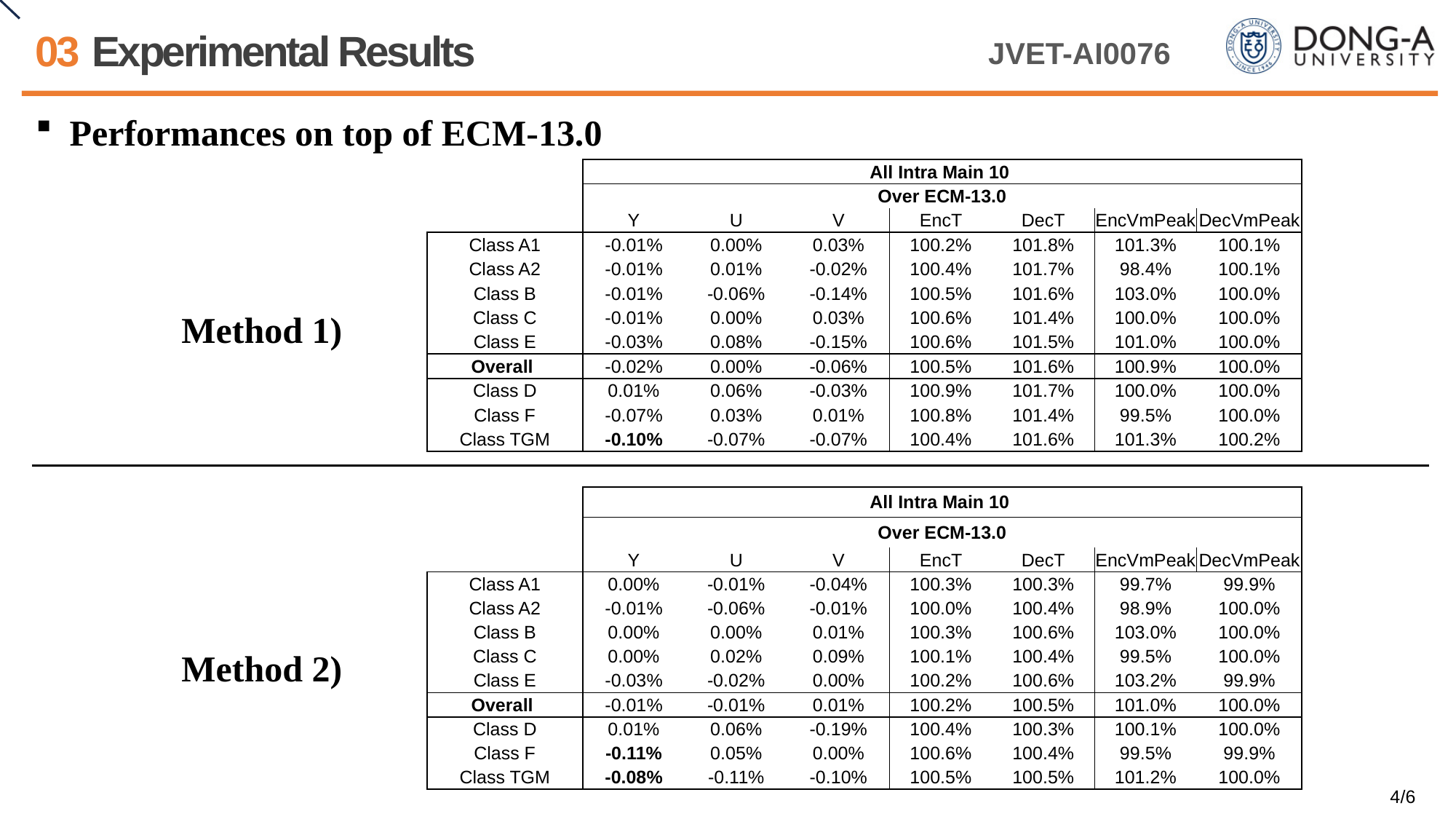

# 03 Experimental Results
Performances on top of ECM-13.0
|  | All Intra Main 10 |  |  |  |  |  |  |
| --- | --- | --- | --- | --- | --- | --- | --- |
|  | Over ECM-13.0 |  |  |  |  |  |  |
|  | Y | U | V | EncT | DecT | EncVmPeak | DecVmPeak |
| Class A1 | -0.01% | 0.00% | 0.03% | 100.2% | 101.8% | 101.3% | 100.1% |
| Class A2 | -0.01% | 0.01% | -0.02% | 100.4% | 101.7% | 98.4% | 100.1% |
| Class B | -0.01% | -0.06% | -0.14% | 100.5% | 101.6% | 103.0% | 100.0% |
| Class C | -0.01% | 0.00% | 0.03% | 100.6% | 101.4% | 100.0% | 100.0% |
| Class E | -0.03% | 0.08% | -0.15% | 100.6% | 101.5% | 101.0% | 100.0% |
| Overall | -0.02% | 0.00% | -0.06% | 100.5% | 101.6% | 100.9% | 100.0% |
| Class D | 0.01% | 0.06% | -0.03% | 100.9% | 101.7% | 100.0% | 100.0% |
| Class F | -0.07% | 0.03% | 0.01% | 100.8% | 101.4% | 99.5% | 100.0% |
| Class TGM | -0.10% | -0.07% | -0.07% | 100.4% | 101.6% | 101.3% | 100.2% |
Method 1)
|  | All Intra Main 10 |  |  |  |  |  |  |
| --- | --- | --- | --- | --- | --- | --- | --- |
|  | Over ECM-13.0 |  |  |  |  |  |  |
|  | Y | U | V | EncT | DecT | EncVmPeak | DecVmPeak |
| Class A1 | 0.00% | -0.01% | -0.04% | 100.3% | 100.3% | 99.7% | 99.9% |
| Class A2 | -0.01% | -0.06% | -0.01% | 100.0% | 100.4% | 98.9% | 100.0% |
| Class B | 0.00% | 0.00% | 0.01% | 100.3% | 100.6% | 103.0% | 100.0% |
| Class C | 0.00% | 0.02% | 0.09% | 100.1% | 100.4% | 99.5% | 100.0% |
| Class E | -0.03% | -0.02% | 0.00% | 100.2% | 100.6% | 103.2% | 99.9% |
| Overall | -0.01% | -0.01% | 0.01% | 100.2% | 100.5% | 101.0% | 100.0% |
| Class D | 0.01% | 0.06% | -0.19% | 100.4% | 100.3% | 100.1% | 100.0% |
| Class F | -0.11% | 0.05% | 0.00% | 100.6% | 100.4% | 99.5% | 99.9% |
| Class TGM | -0.08% | -0.11% | -0.10% | 100.5% | 100.5% | 101.2% | 100.0% |
Method 2)